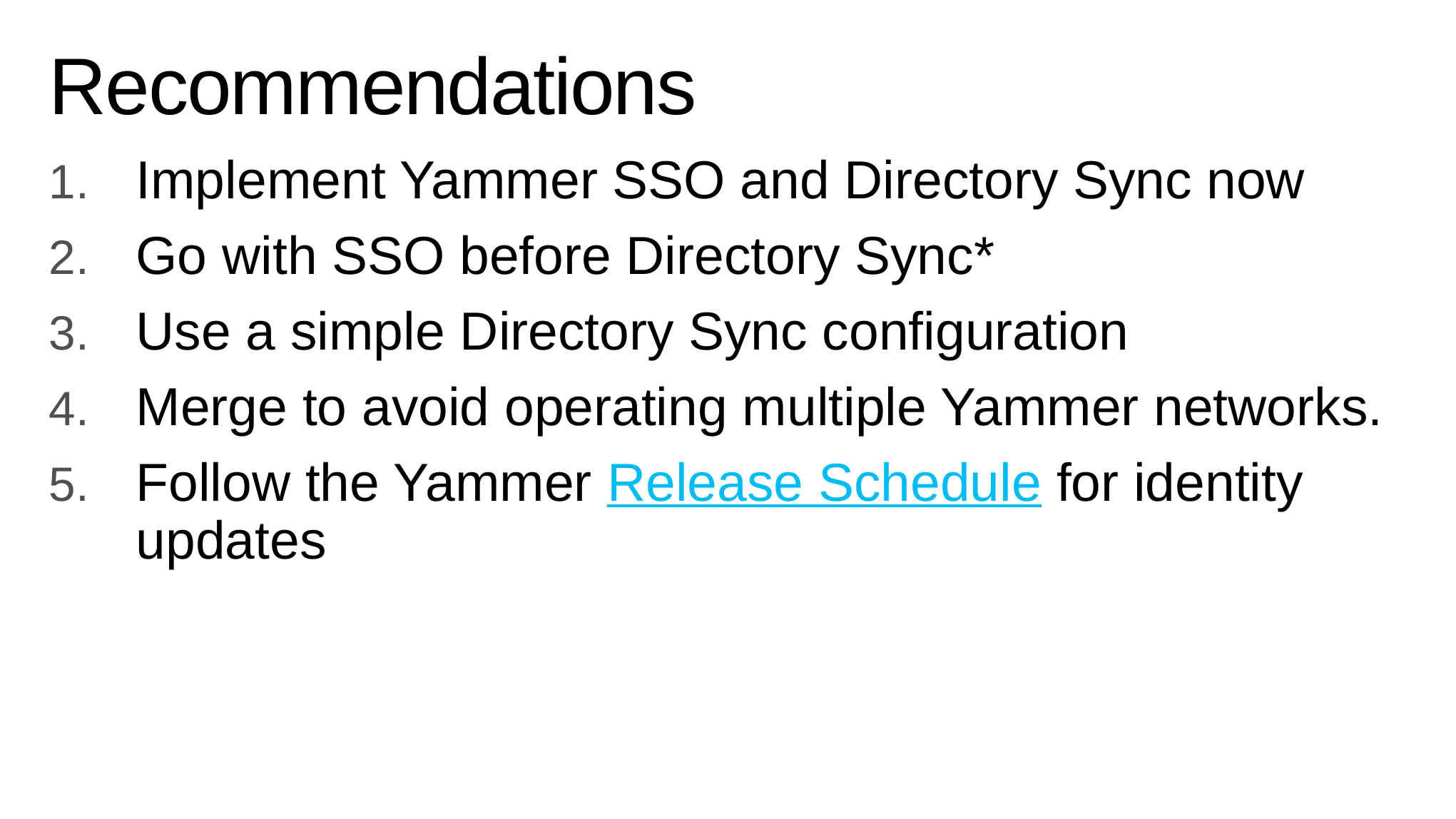

# Recommendations
Implement Yammer SSO and Directory Sync now
Go with SSO before Directory Sync*
Use a simple Directory Sync configuration
Merge to avoid operating multiple Yammer networks.
Follow the Yammer Release Schedule for identity updates